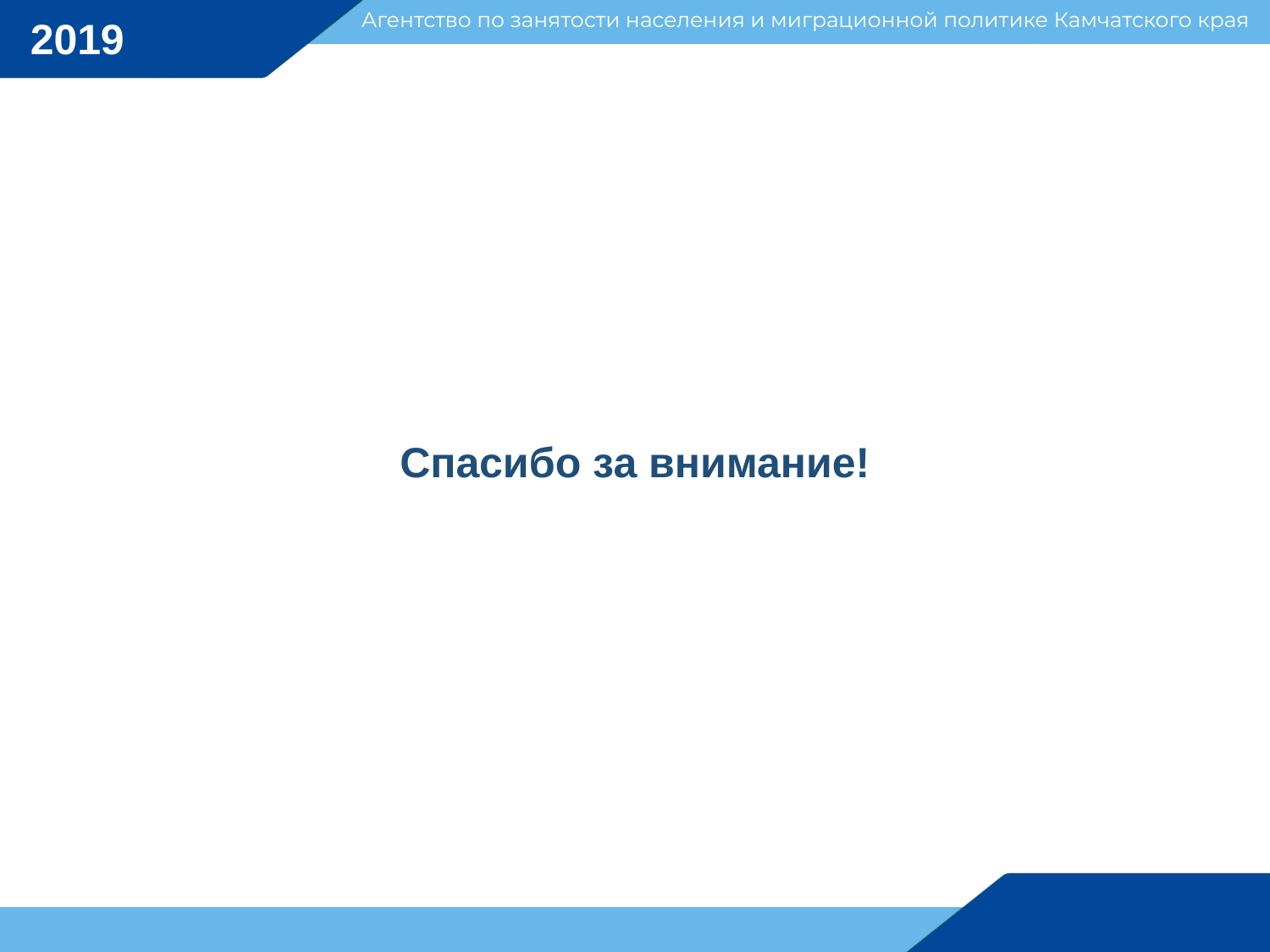

Агентство по занятости населения и миграционной политике Камчатского края
2019
Спасибо за внимание!